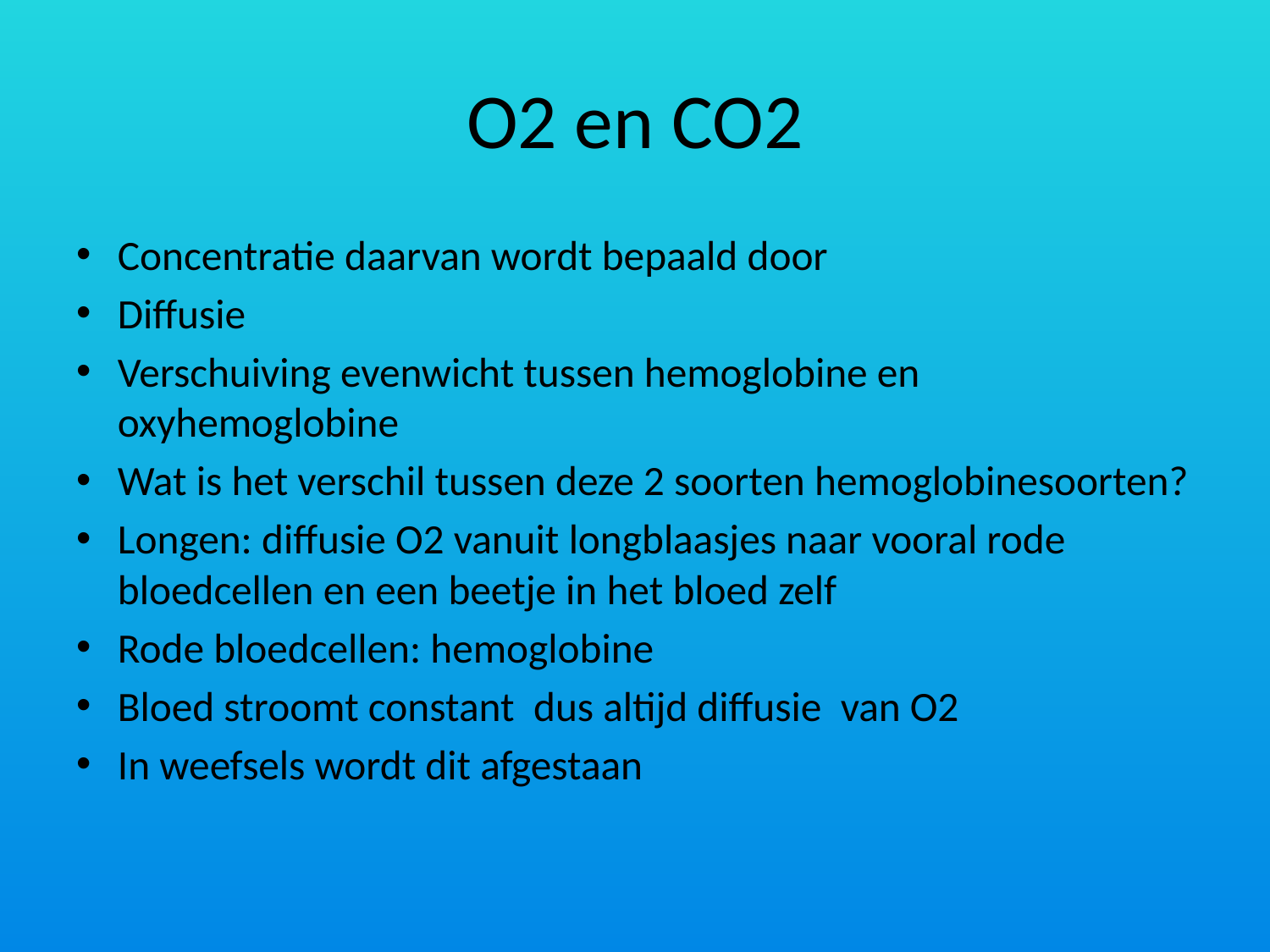

# O2 en CO2
Concentratie daarvan wordt bepaald door
Diffusie
Verschuiving evenwicht tussen hemoglobine en oxyhemoglobine
Wat is het verschil tussen deze 2 soorten hemoglobinesoorten?
Longen: diffusie O2 vanuit longblaasjes naar vooral rode bloedcellen en een beetje in het bloed zelf
Rode bloedcellen: hemoglobine
Bloed stroomt constant  dus altijd diffusie  van O2
In weefsels wordt dit afgestaan